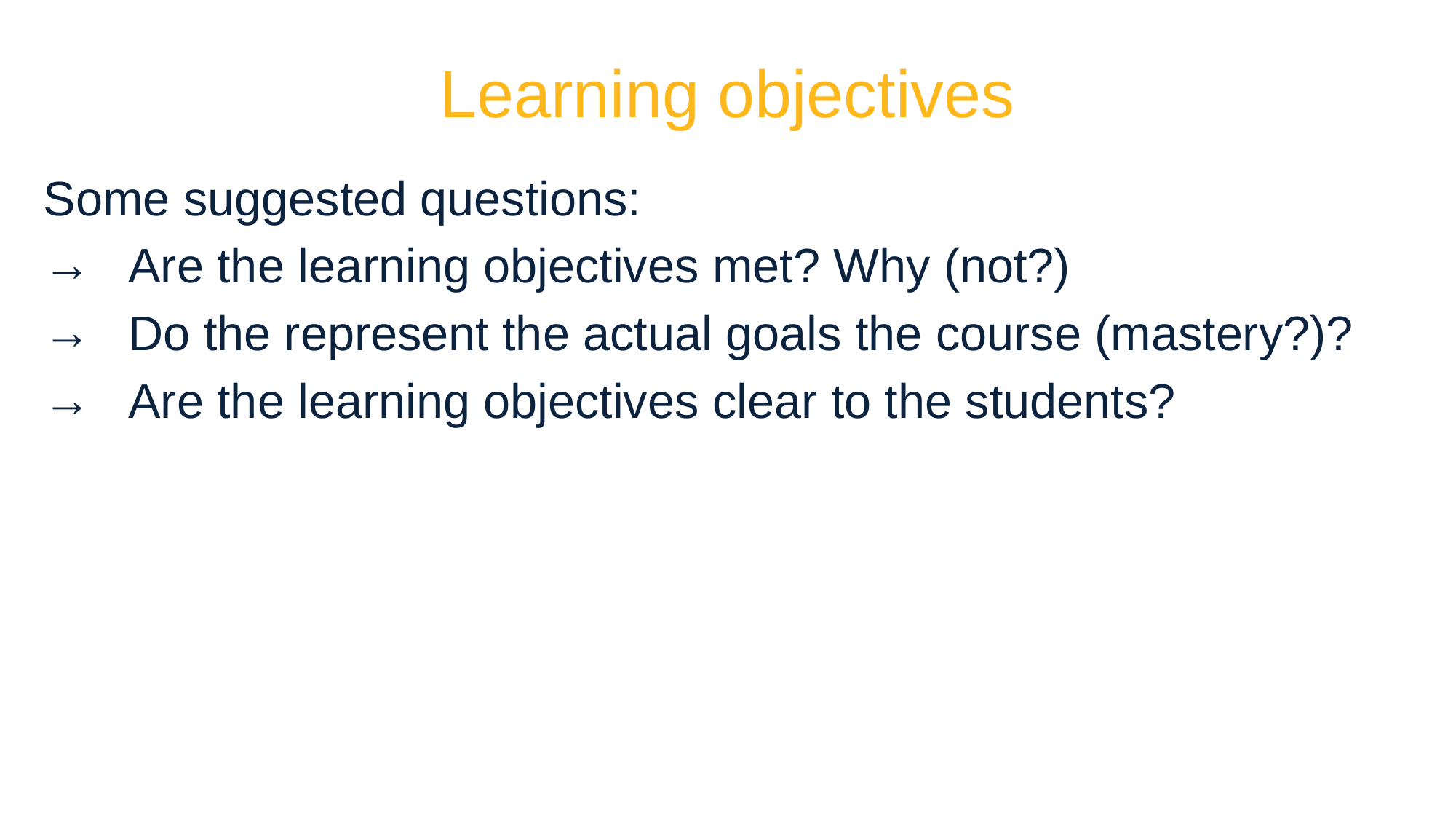

# Learning objectives
Some suggested questions:
Are the learning objectives met? Why (not?)
Do the represent the actual goals the course (mastery?)?
Are the learning objectives clear to the students?